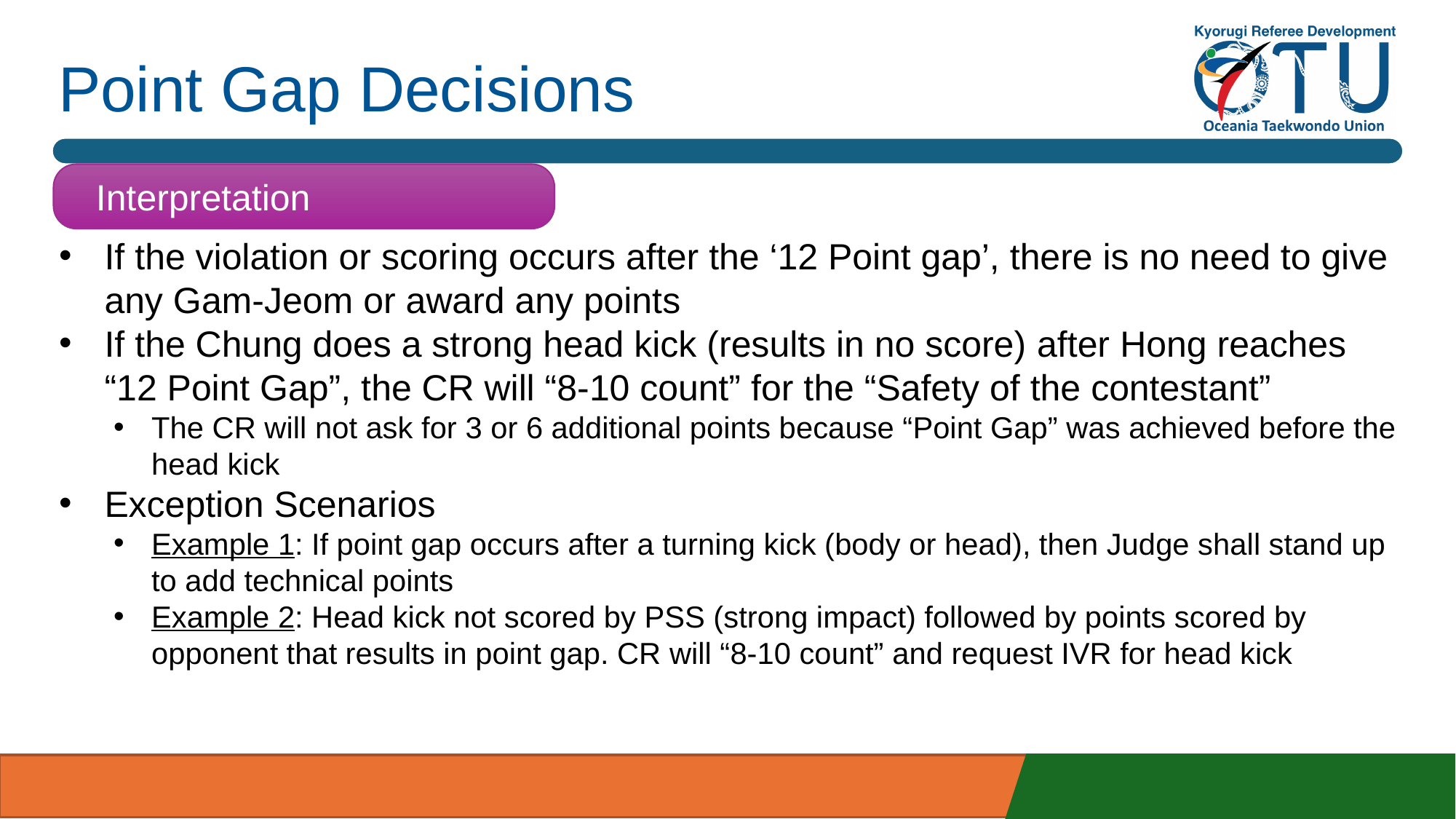

# Point Gap Decisions
Interpretation
If the violation or scoring occurs after the ‘12 Point gap’, there is no need to give any Gam-Jeom or award any points
If the Chung does a strong head kick (results in no score) after Hong reaches “12 Point Gap”, the CR will “8-10 count” for the “Safety of the contestant”
The CR will not ask for 3 or 6 additional points because “Point Gap” was achieved before the head kick
Exception Scenarios
Example 1: If point gap occurs after a turning kick (body or head), then Judge shall stand up to add technical points
Example 2: Head kick not scored by PSS (strong impact) followed by points scored by opponent that results in point gap. CR will “8-10 count” and request IVR for head kick